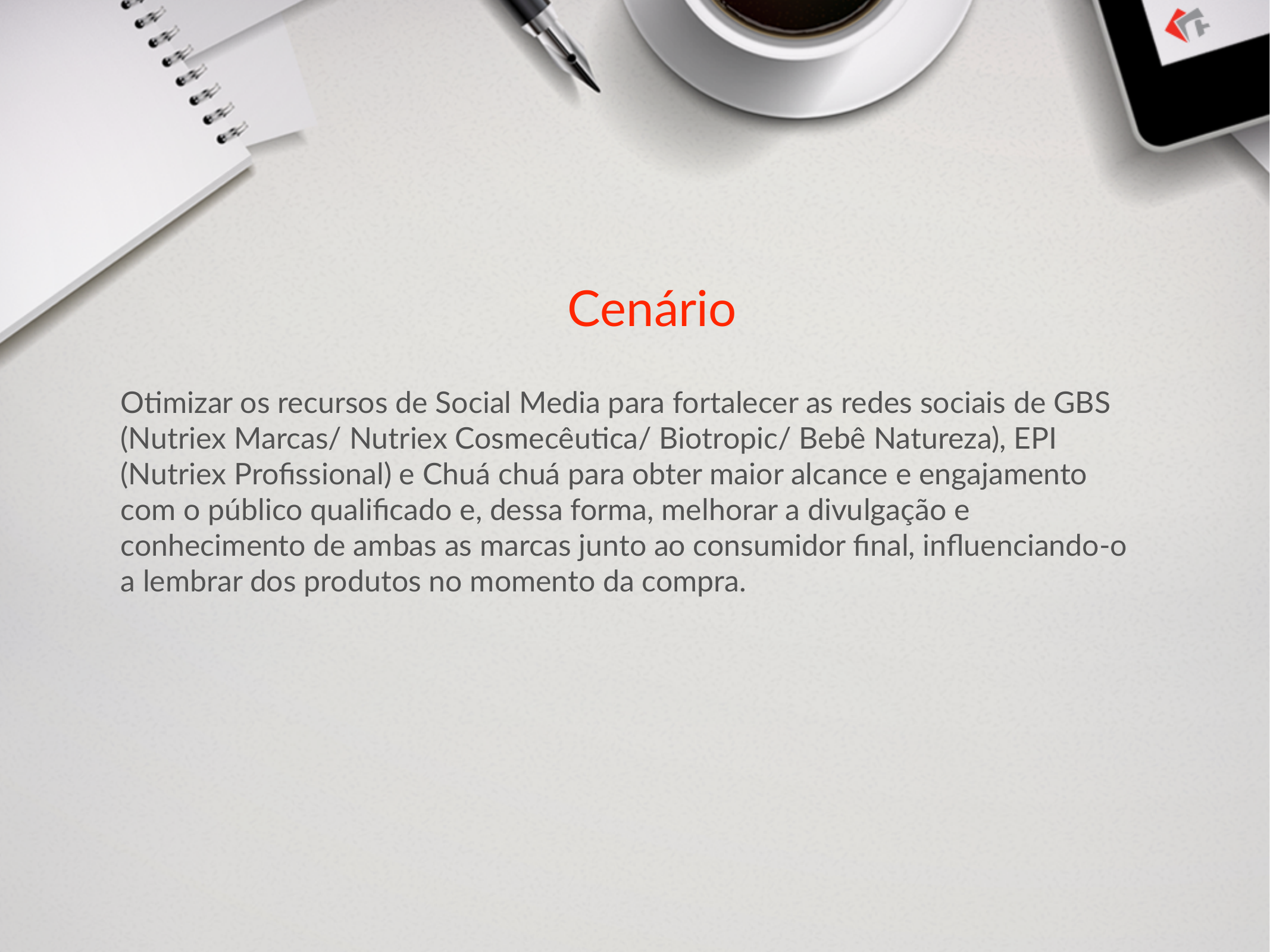

Cenário
Otimizar os recursos de Social Media para fortalecer as redes sociais de GBS (Nutriex Marcas/ Nutriex Cosmecêutica/ Biotropic/ Bebê Natureza), EPI (Nutriex Profissional) e Chuá chuá para obter maior alcance e engajamento com o público qualificado e, dessa forma, melhorar a divulgação e conhecimento de ambas as marcas junto ao consumidor final, influenciando-o a lembrar dos produtos no momento da compra.